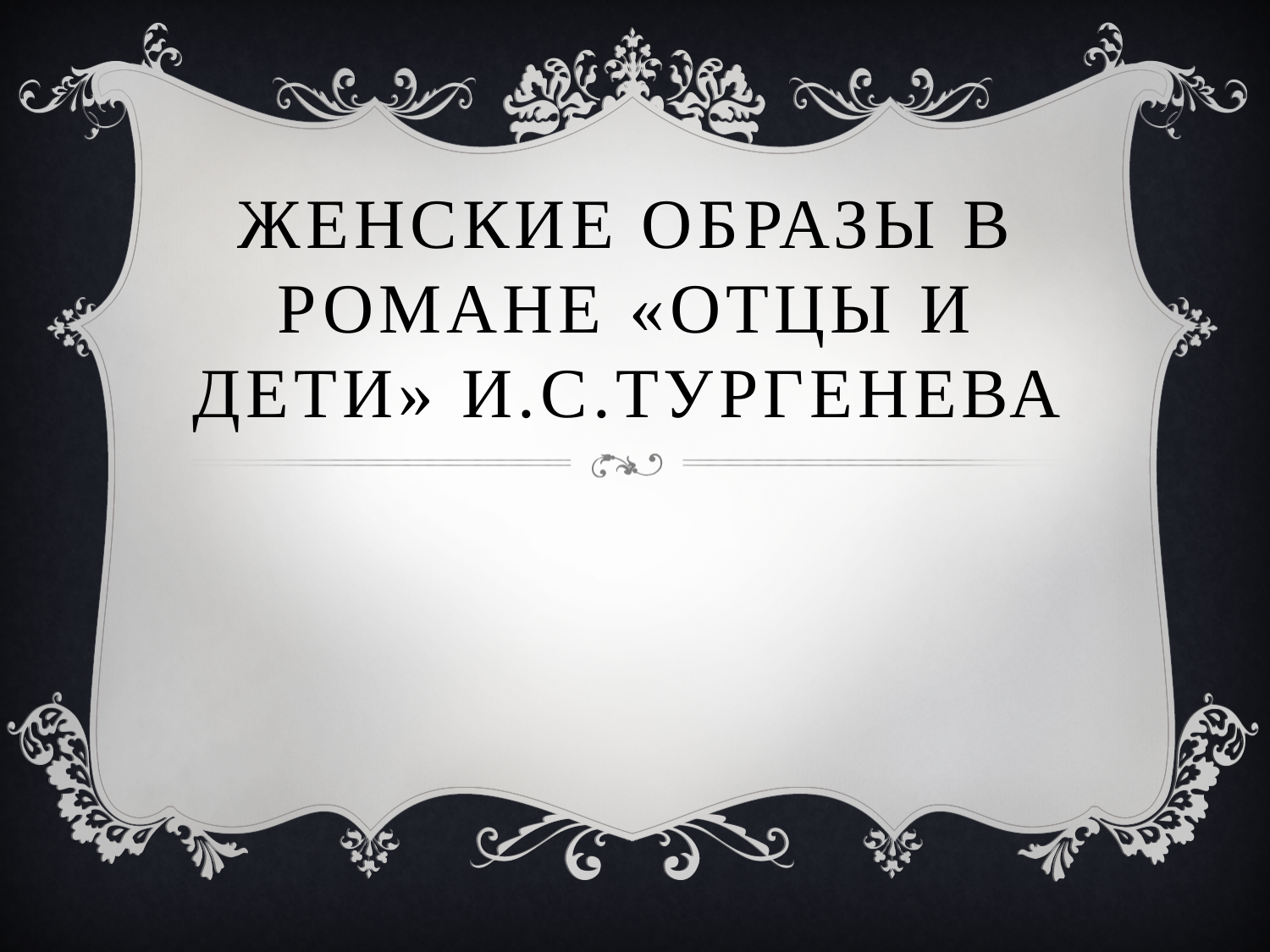

# Женские Образы в романе «Отцы и дети» И.с.Тургенева